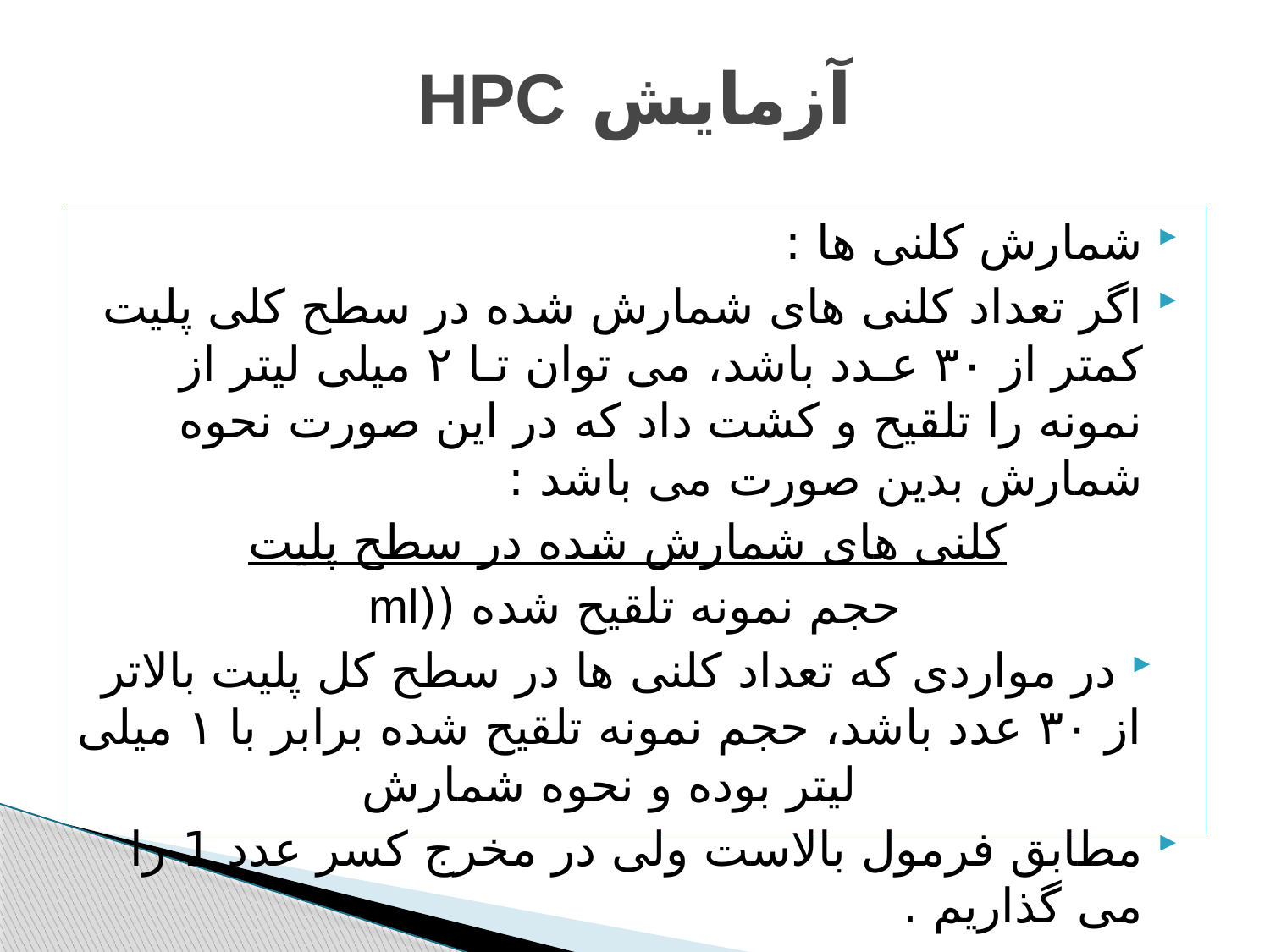

# آزمایش HPC
شمارش کلنی ها :
اگر تعداد کلنی های شمارش شده در سطح کلی پلیت کمتر از ۳۰ عـدد باشد، می توان تـا ۲ میلی لیتر از نمونه را تلقیح و کشت داد که در این صورت نحوه شمارش بدین صورت می باشد :
کلنی های شمارش شده در سطح پلیت
حجم نمونه تلقیح شده ((ml
در مواردی که تعداد کلنی ها در سطح کل پلیت بالاتر از ۳۰ عدد باشد، حجم نمونه تلقیح شده برابر با ۱ میلی لیتر بوده و نحوه شمارش
مطابق فرمول بالاست ولی در مخرج کسر عدد 1 را می گذاریم .